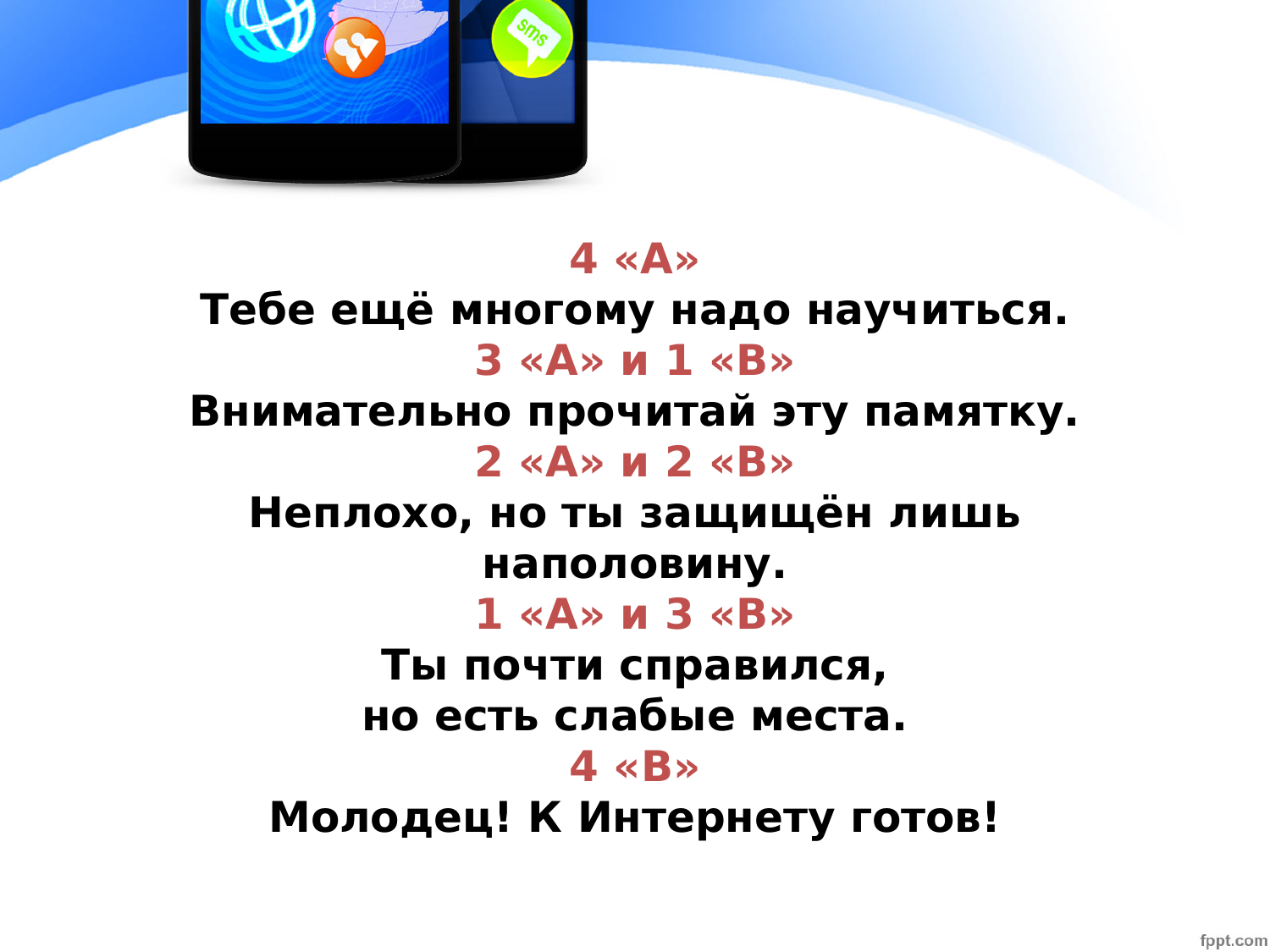

4 «А»
Тебе ещё многому надо научиться.
3 «А» и 1 «В»
Внимательно прочитай эту памятку.
2 «А» и 2 «В»
Неплохо, но ты защищён лишь наполовину.
1 «А» и 3 «В»
Ты почти справился,
но есть слабые места.
4 «В»
Молодец! К Интернету готов!